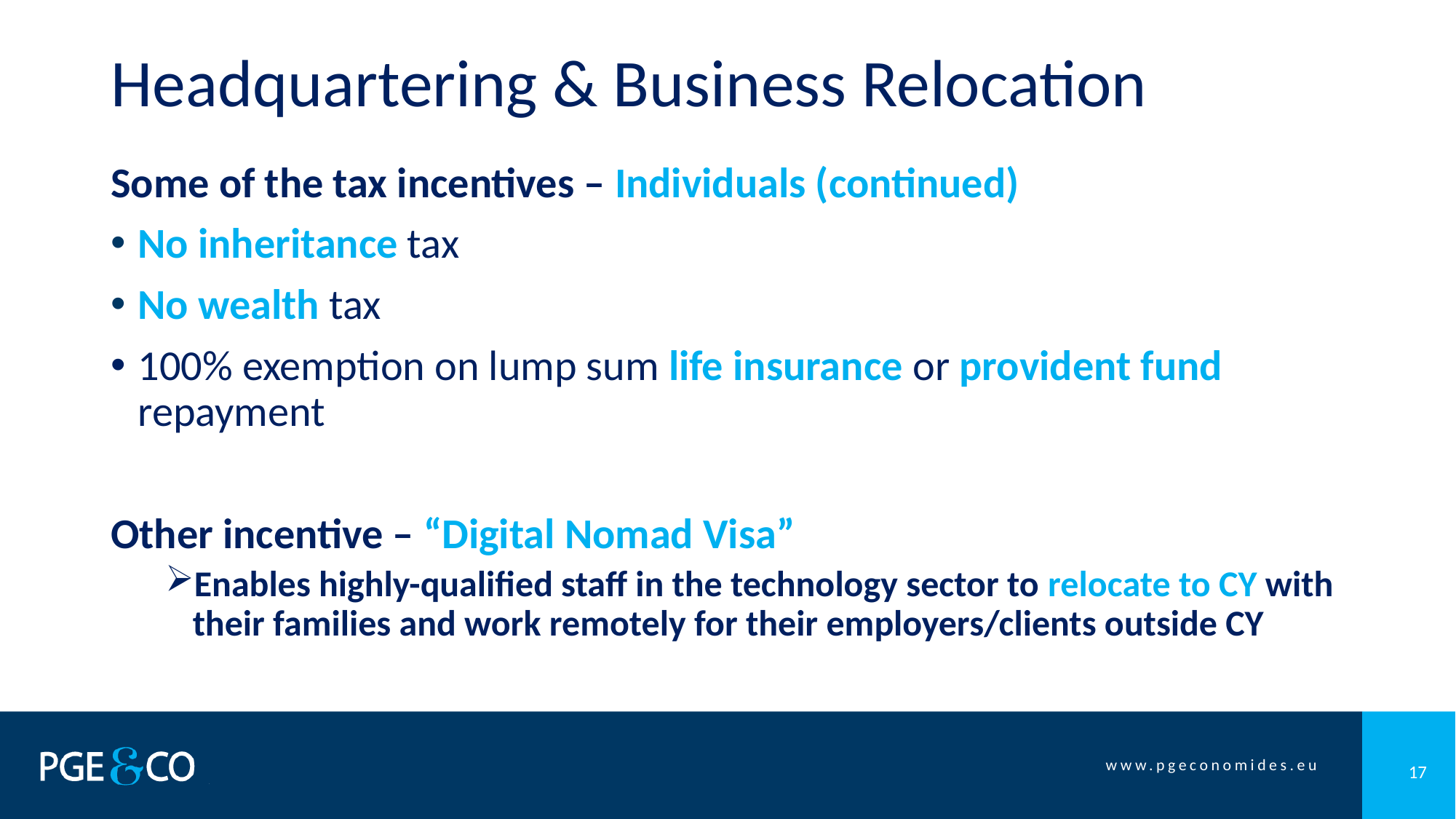

# Headquartering & Business Relocation
Some of the tax incentives – Individuals (continued)
No inheritance tax
No wealth tax
100% exemption on lump sum life insurance or provident fund repayment

Other incentive – “Digital Nomad Visa”
Enables highly-qualified staff in the technology sector to relocate to CY with their families and work remotely for their employers/clients outside CY

17